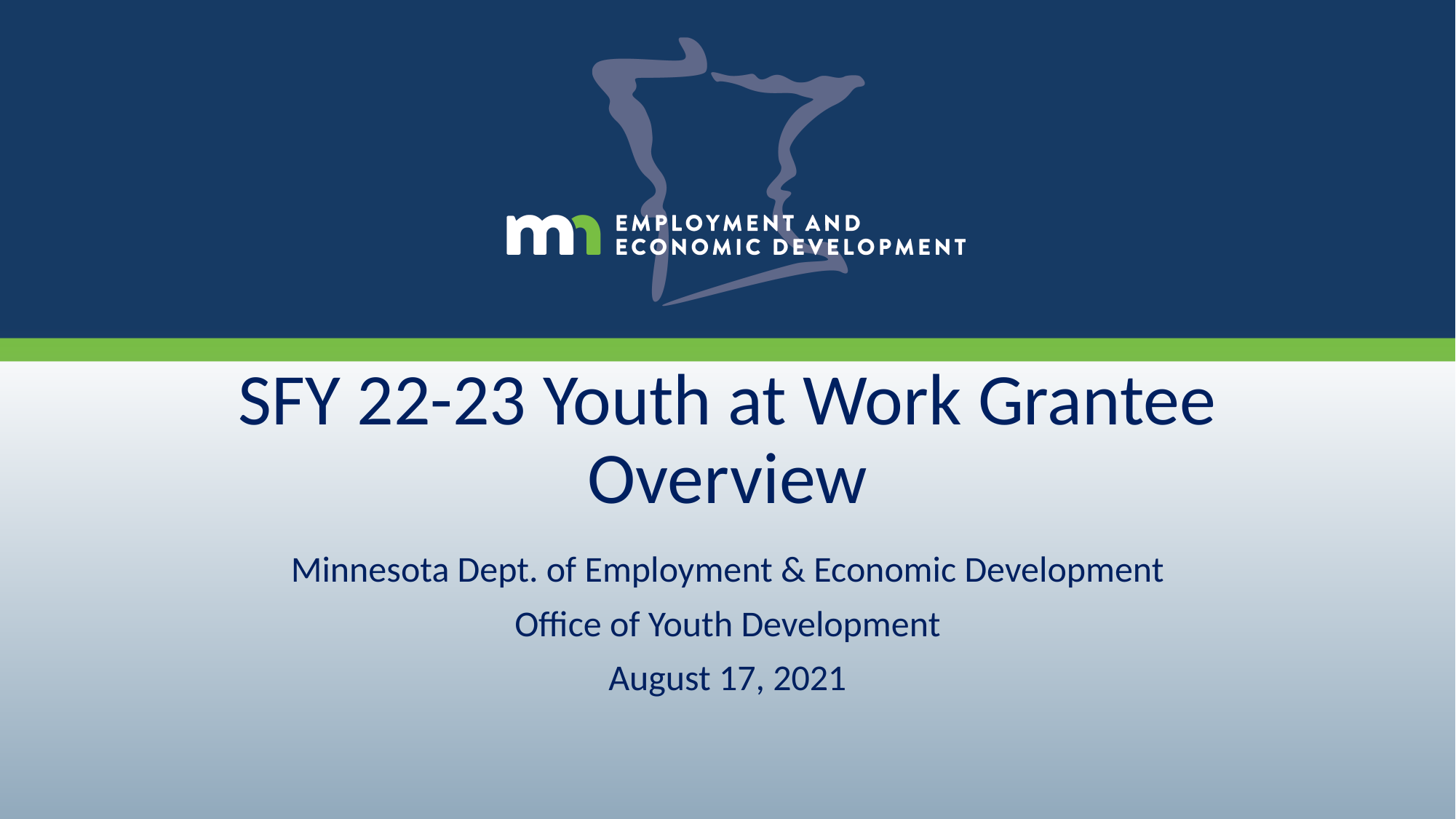

# SFY 22-23 Youth at Work Grantee Overview
Minnesota Dept. of Employment & Economic Development
Office of Youth Development
August 17, 2021